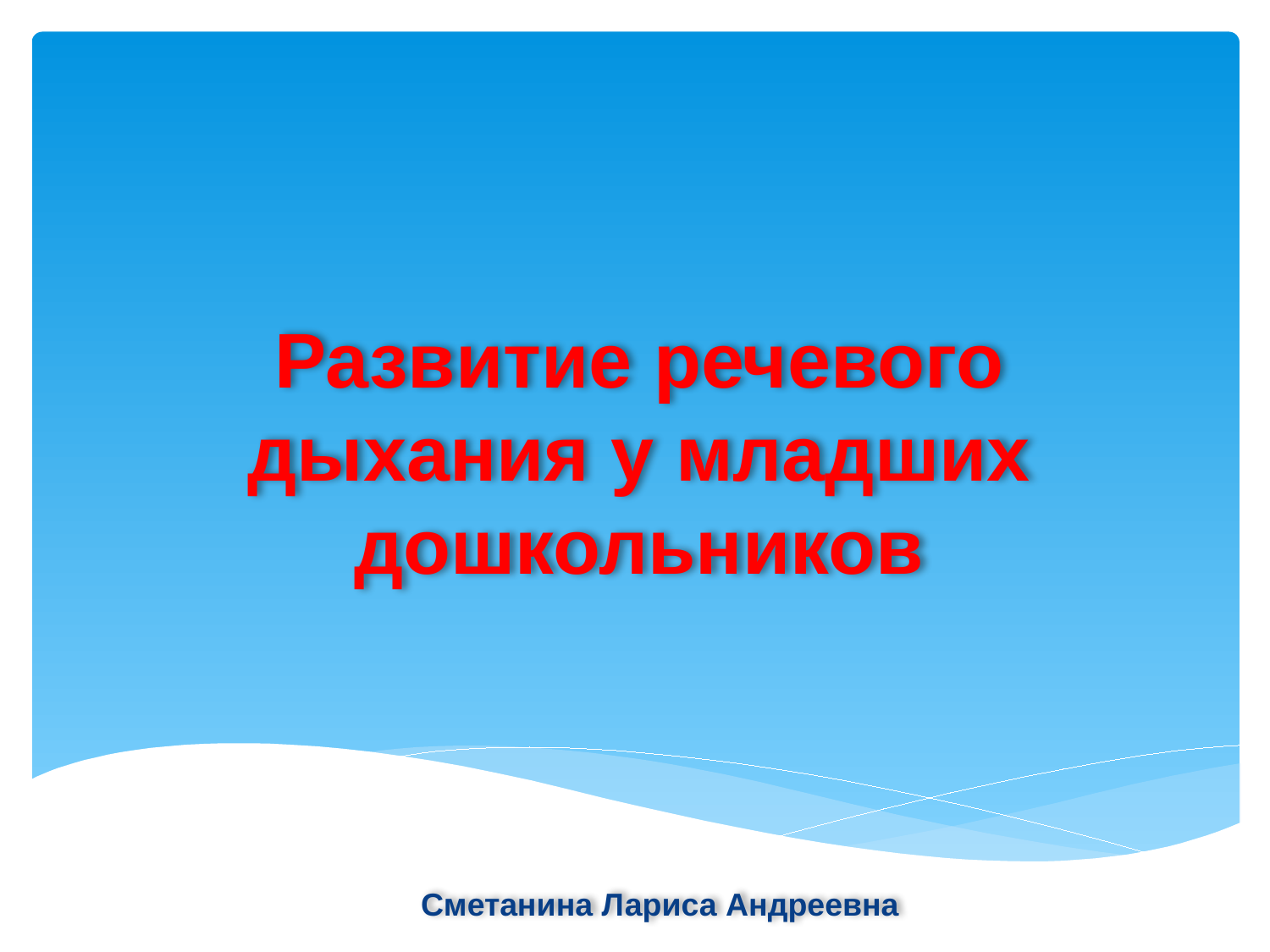

# Развитие речевого дыхания у младших дошкольников

Сметанина Лариса Андреевна